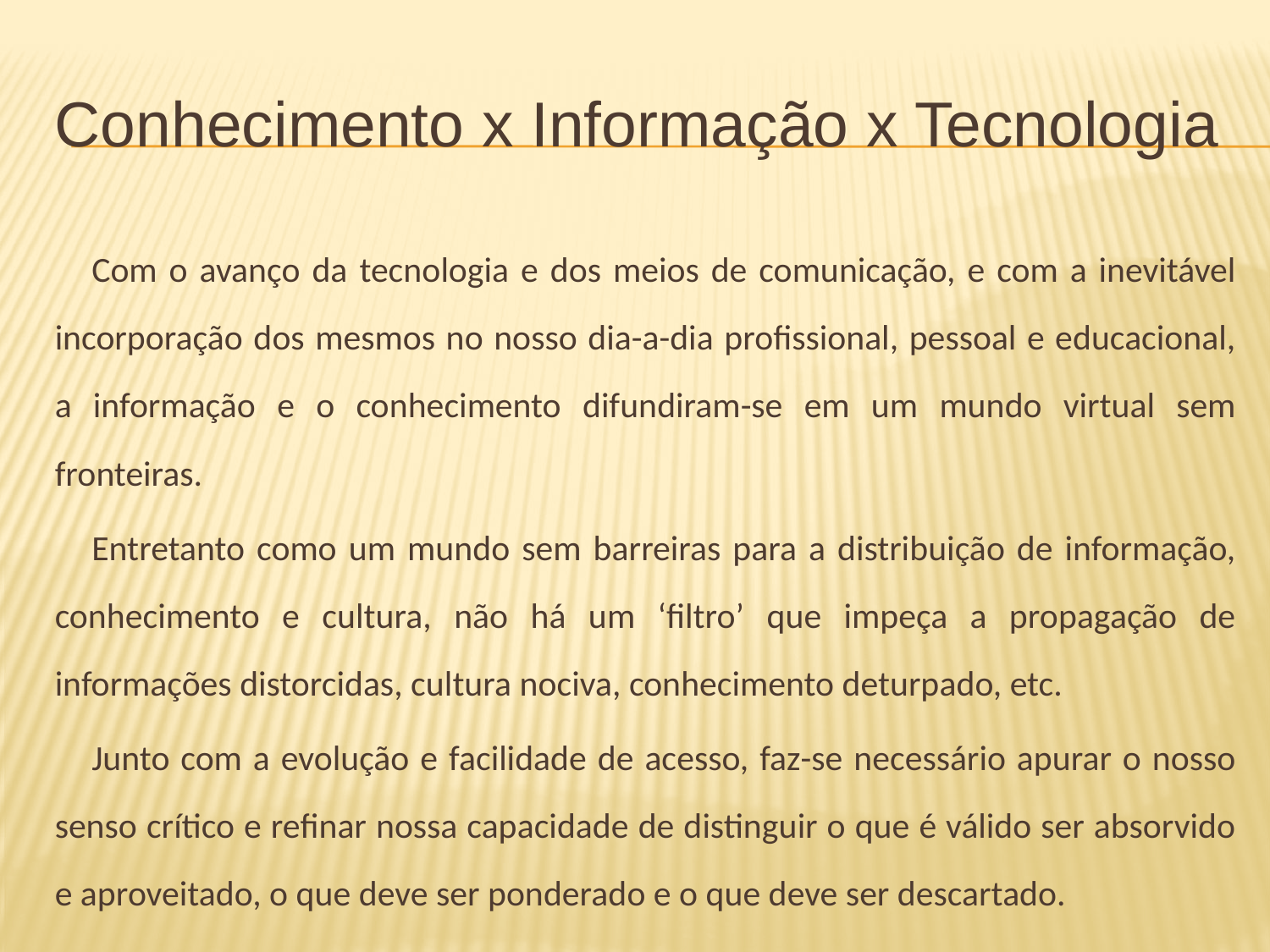

# Conhecimento x Informação x Tecnologia
Com o avanço da tecnologia e dos meios de comunicação, e com a inevitável incorporação dos mesmos no nosso dia-a-dia profissional, pessoal e educacional, a informação e o conhecimento difundiram-se em um mundo virtual sem fronteiras.
Entretanto como um mundo sem barreiras para a distribuição de informação, conhecimento e cultura, não há um ‘filtro’ que impeça a propagação de informações distorcidas, cultura nociva, conhecimento deturpado, etc.
Junto com a evolução e facilidade de acesso, faz-se necessário apurar o nosso senso crítico e refinar nossa capacidade de distinguir o que é válido ser absorvido e aproveitado, o que deve ser ponderado e o que deve ser descartado.